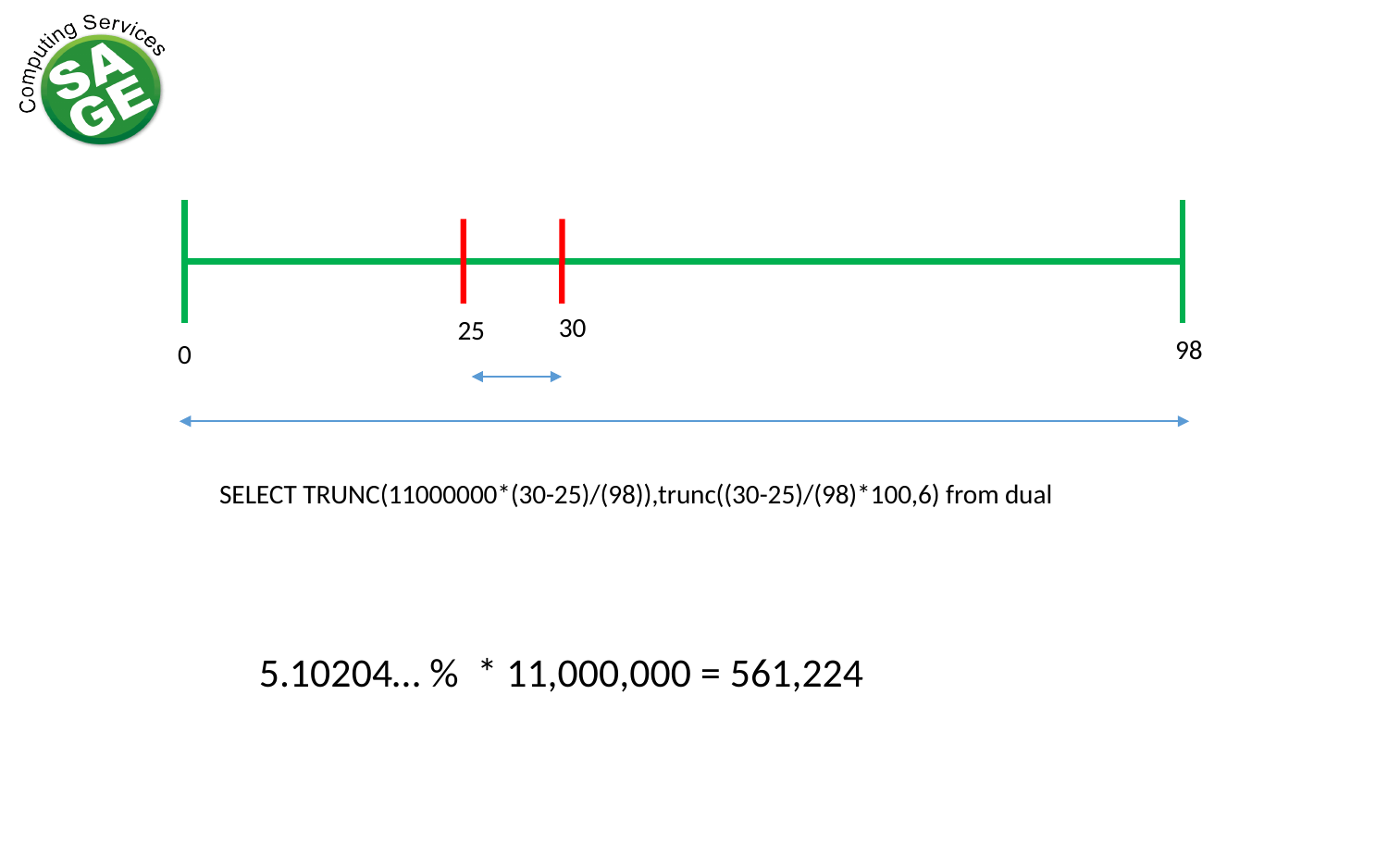

30
25
98
0
SELECT TRUNC(11000000*(30-25)/(98)),trunc((30-25)/(98)*100,6) from dual
5.10204… %  * 11,000,000 = 561,224